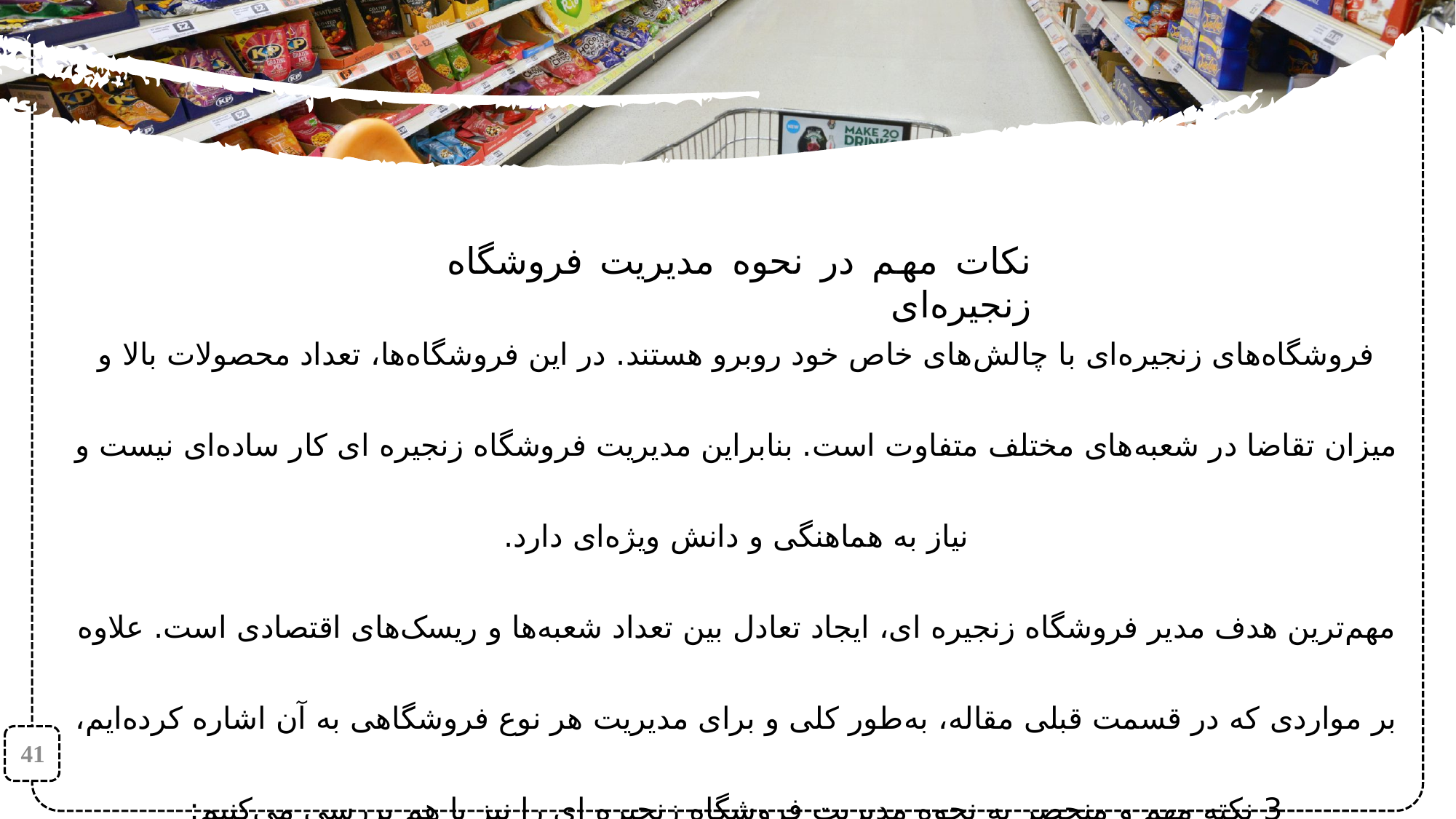

نکات مهم در نحوه مدیریت فروشگاه زنجیره‌ای
فروشگاه‌های زنجیره‌ای با چالش‌های خاص خود روبرو هستند. در این فروشگاه‌ها، تعداد محصولات بالا و میزان تقاضا در شعبه‌های مختلف متفاوت است. بنابراین مدیریت فروشگاه زنجیره ای کار ساده‌ای نیست و نیاز به هماهنگی و دانش ویژه‌ای دارد.
مهم‌ترین هدف مدیر فروشگاه زنجیره ای، ایجاد تعادل بین تعداد شعبه‌ها و ریسک‌های اقتصادی است. علاوه بر مواردی که در قسمت قبلی مقاله، به‌طور کلی و برای مدیریت هر نوع فروشگاهی به آن اشاره کرده‌ایم، 3 نکته مهم و منحصر به نحوه مدیریت فروشگاه زنجیره ای را نیز با هم بررسی می‌کنیم:
41